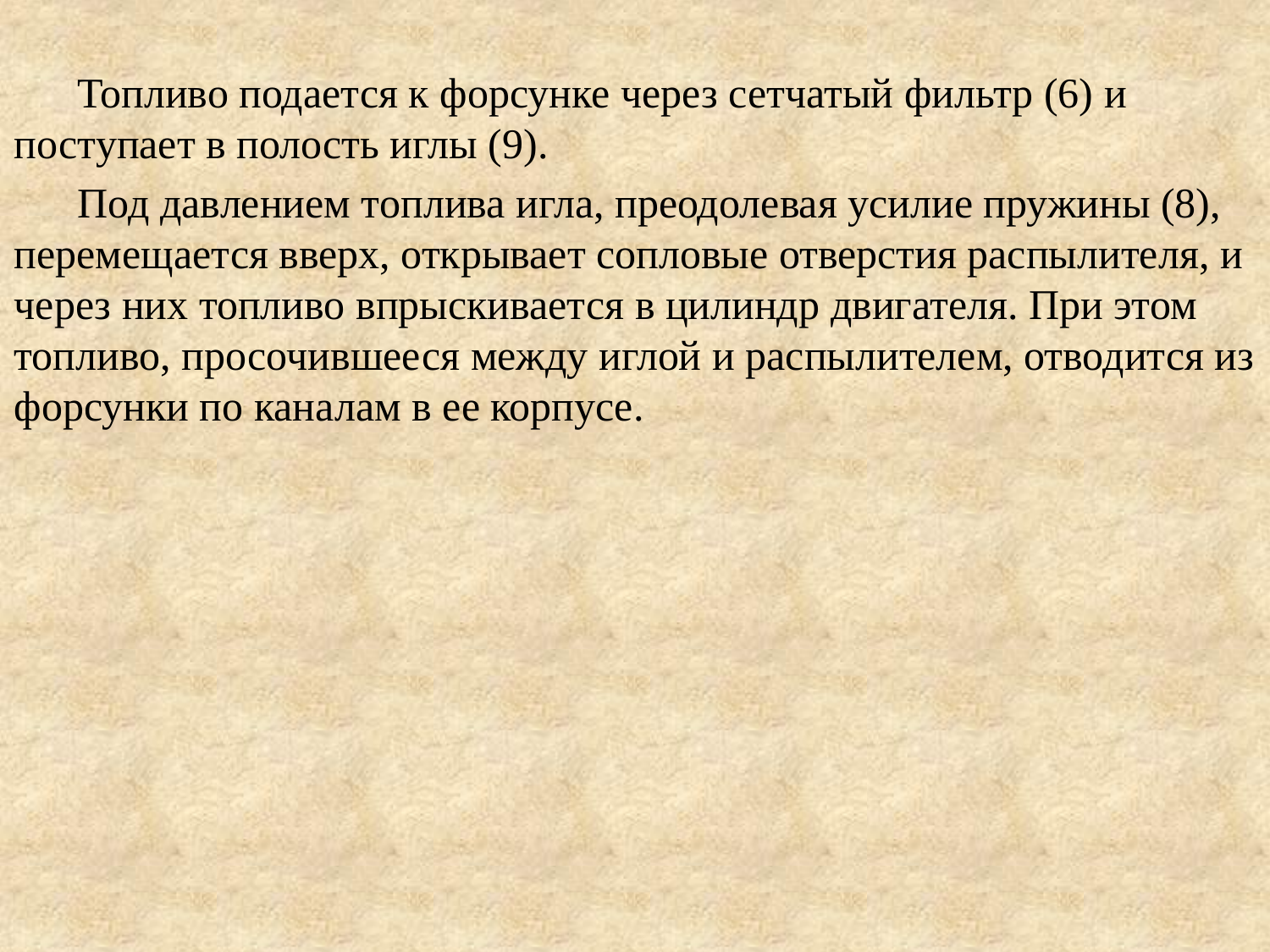

Топливо подается к форсунке через сетчатый фильтр (6) и поступает в полость иглы (9).
Под давлением топлива игла, преодолевая усилие пружины (8), перемещается вверх, открывает сопловые отверстия распылителя, и через них топливо впрыскивается в цилиндр двигателя. При этом топливо, просочившееся между иглой и распылителем, отводится из форсунки по каналам в ее корпусе.